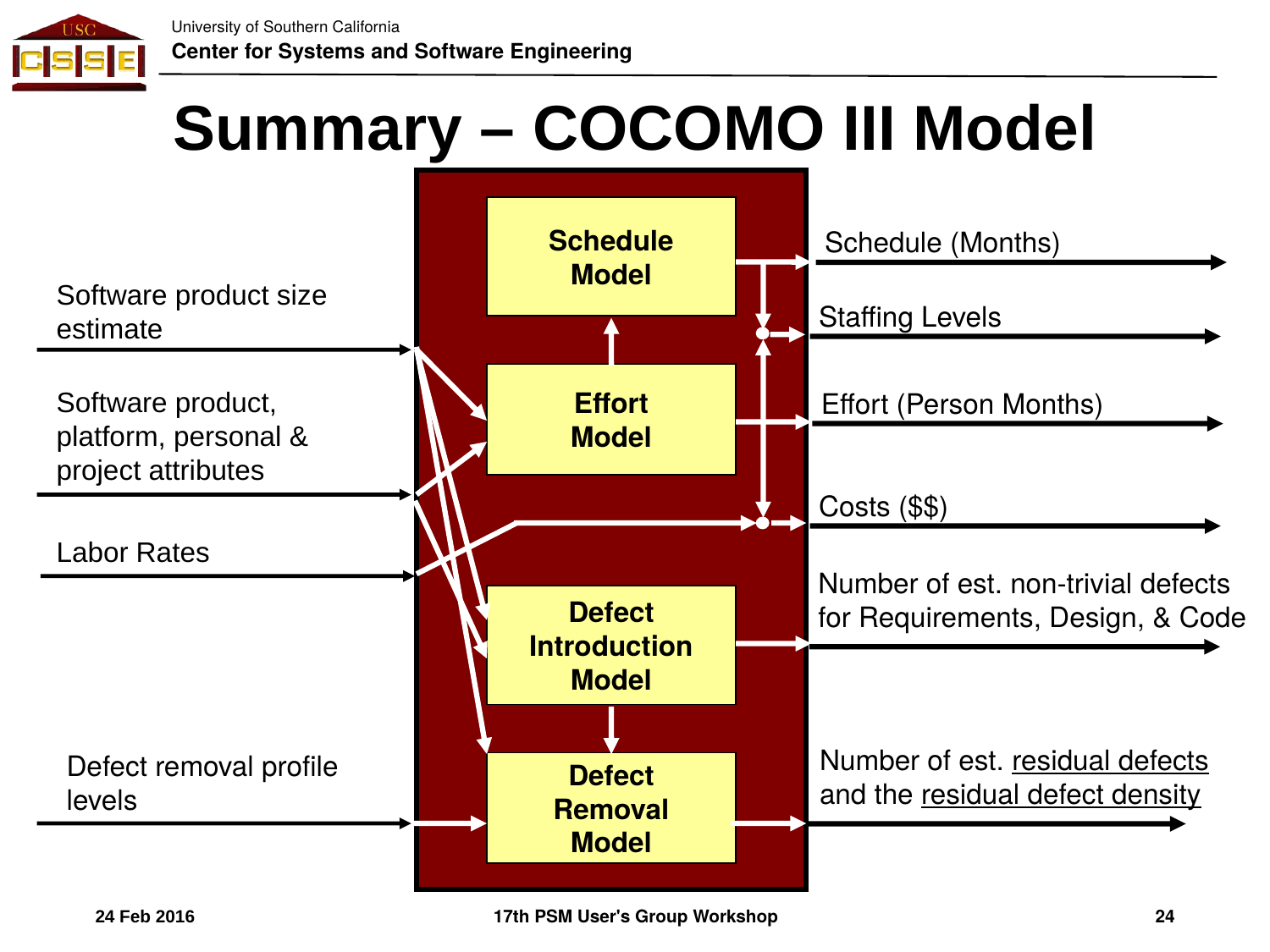

# Summary – COCOMO III Model

Schedule
Model
Schedule (Months)
Software product size estimate

Staffing Levels

Effort
Model
Software product, platform, personal & project attributes
Effort (Person Months)

Costs ($$)

Labor Rates

Number of est. non-trivial defects for Requirements, Design, & Code

Defect
Introduction
Model

Defect removal profile levels
Number of est. residual defects and the residual defect density
Defect
Removal
Model

24 Feb 2016
24
17th PSM User's Group Workshop